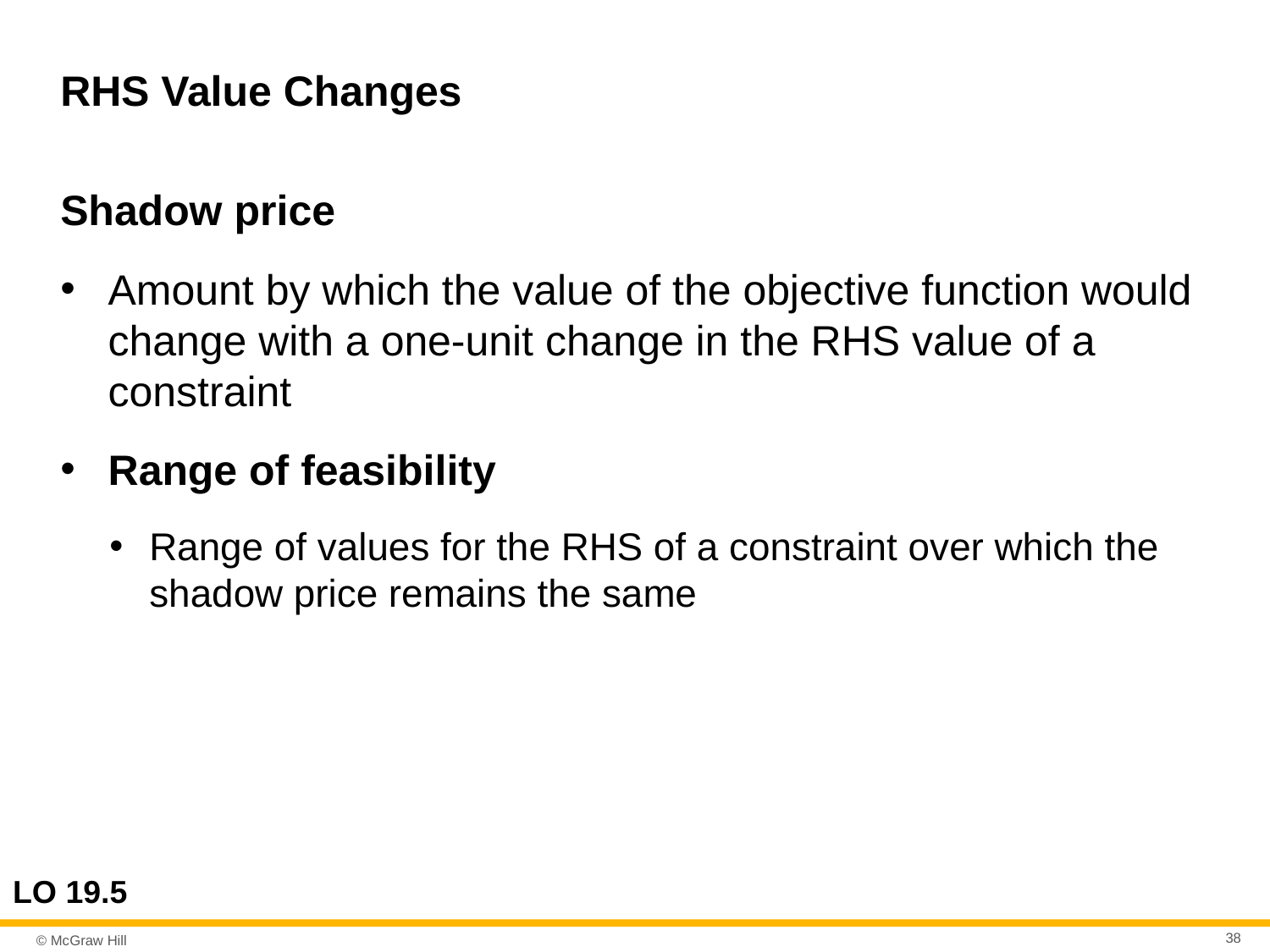

# RHS Value Changes
Shadow price
Amount by which the value of the objective function would change with a one-unit change in the RHS value of a constraint
Range of feasibility
Range of values for the RHS of a constraint over which the shadow price remains the same
LO 19.5